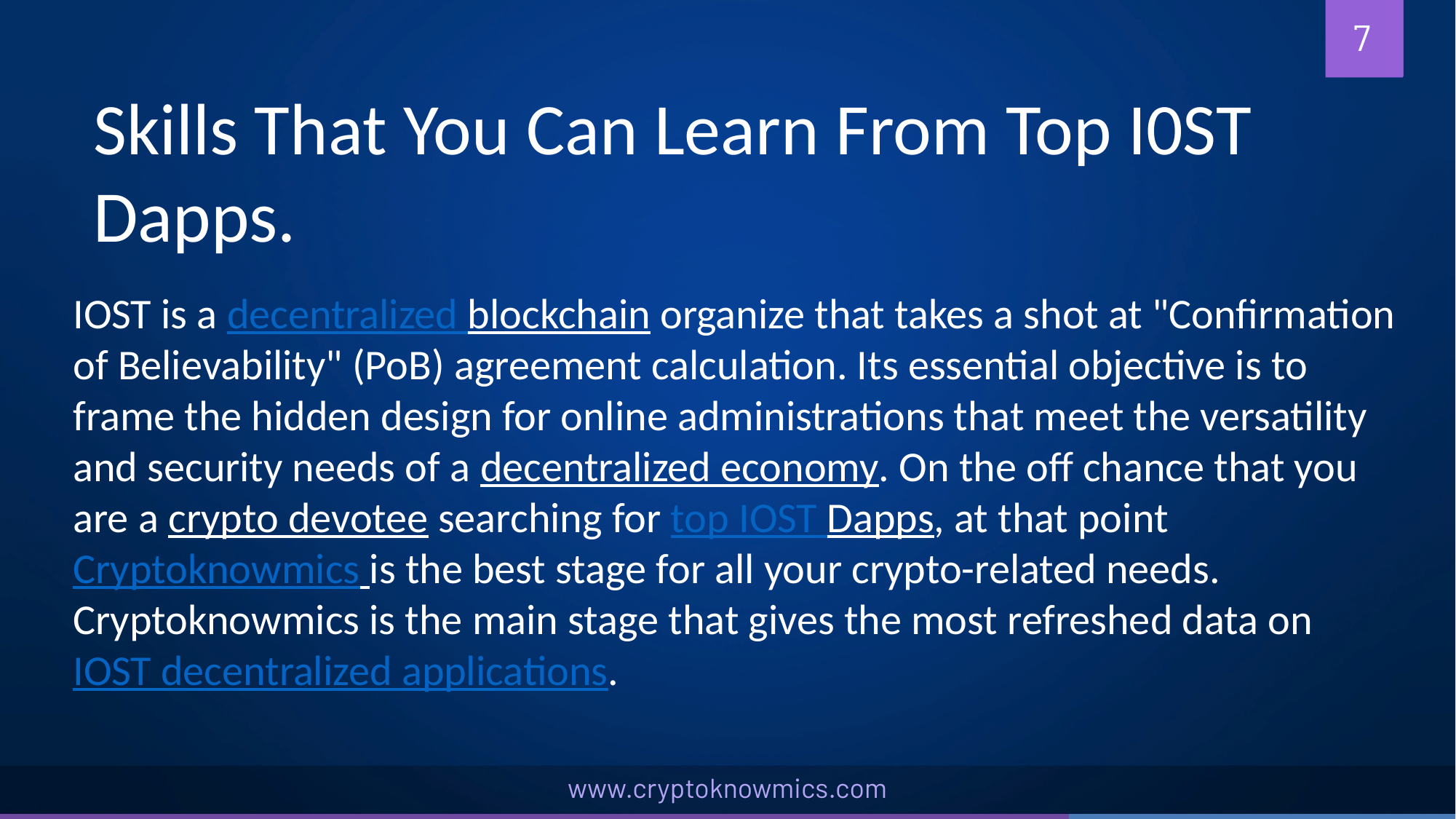

7
Skills That You Can Learn From Top I0ST Dapps.
IOST is a decentralized blockchain organize that takes a shot at "Confirmation of Believability" (PoB) agreement calculation. Its essential objective is to frame the hidden design for online administrations that meet the versatility and security needs of a decentralized economy. On the off chance that you are a crypto devotee searching for top IOST Dapps, at that point Cryptoknowmics is the best stage for all your crypto-related needs. Cryptoknowmics is the main stage that gives the most refreshed data on IOST decentralized applications.
www.cryptoknowmics.com